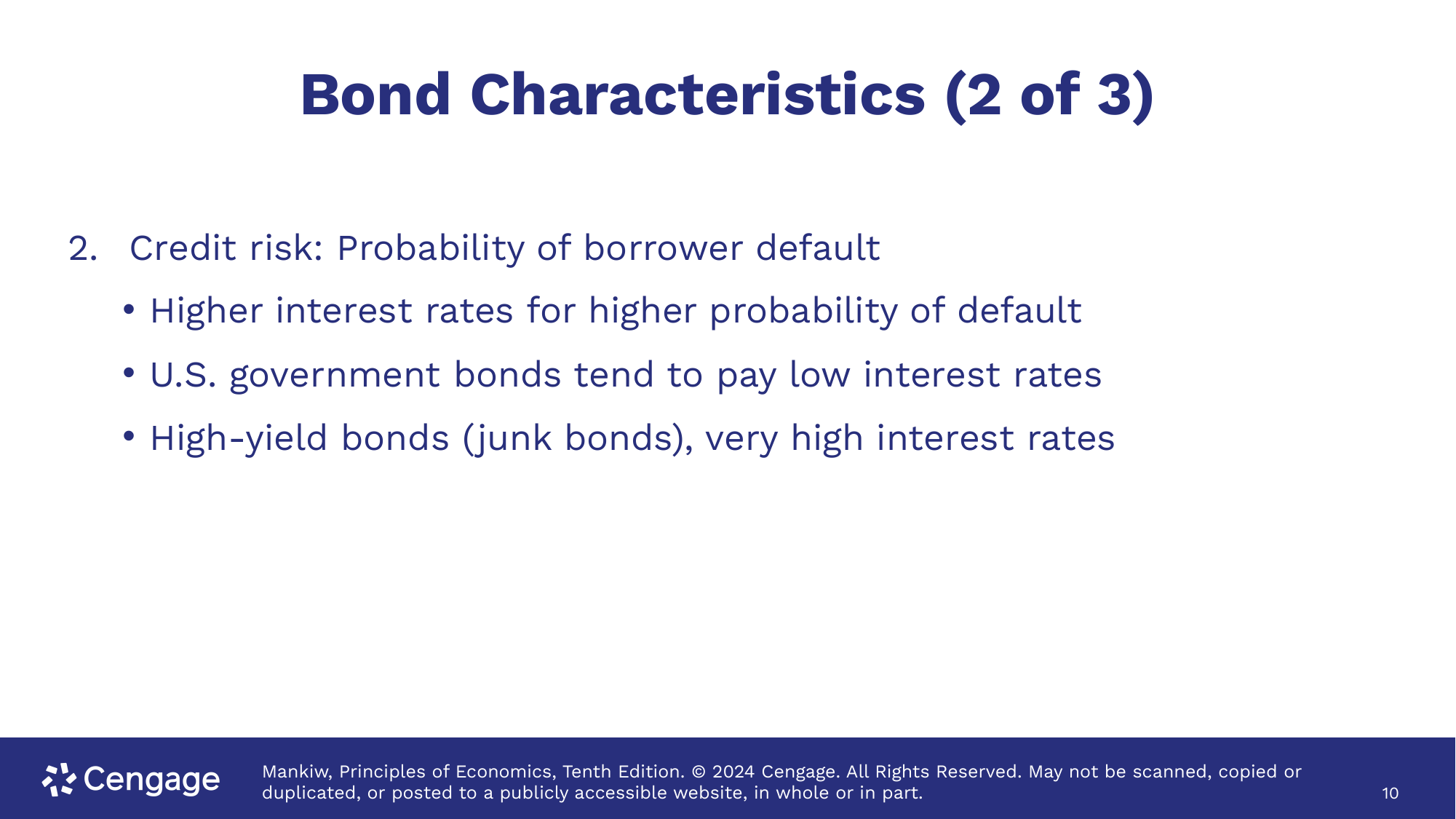

# Bond Characteristics (2 of 3)
Credit risk: Probability of borrower default
Higher interest rates for higher probability of default
U.S. government bonds tend to pay low interest rates
High-yield bonds (junk bonds), very high interest rates